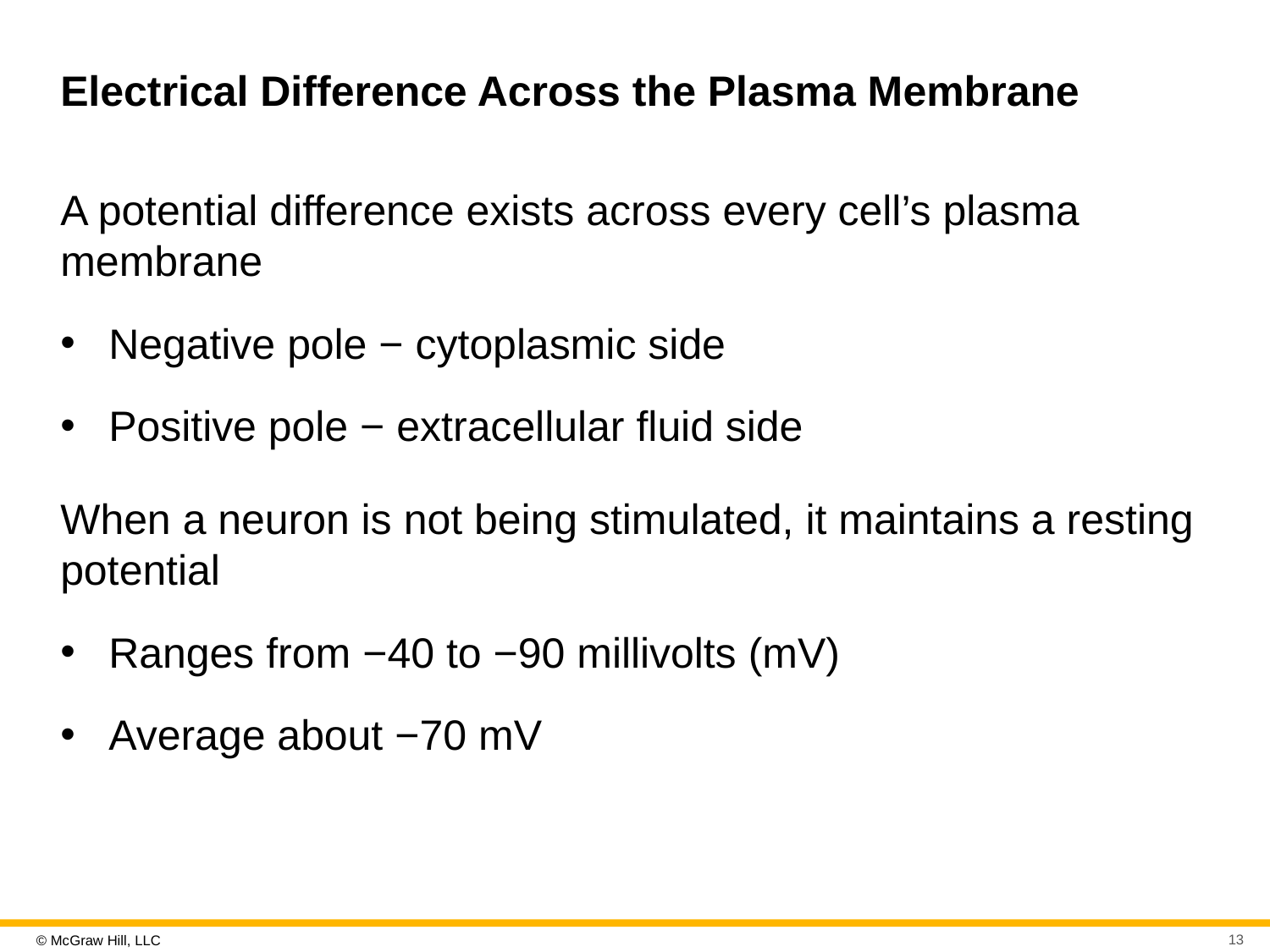

# Electrical Difference Across the Plasma Membrane
A potential difference exists across every cell’s plasma membrane
Negative pole − cytoplasmic side
Positive pole − extracellular fluid side
When a neuron is not being stimulated, it maintains a resting potential
Ranges from −40 to −90 millivolts (mV)
Average about −70 mV
13